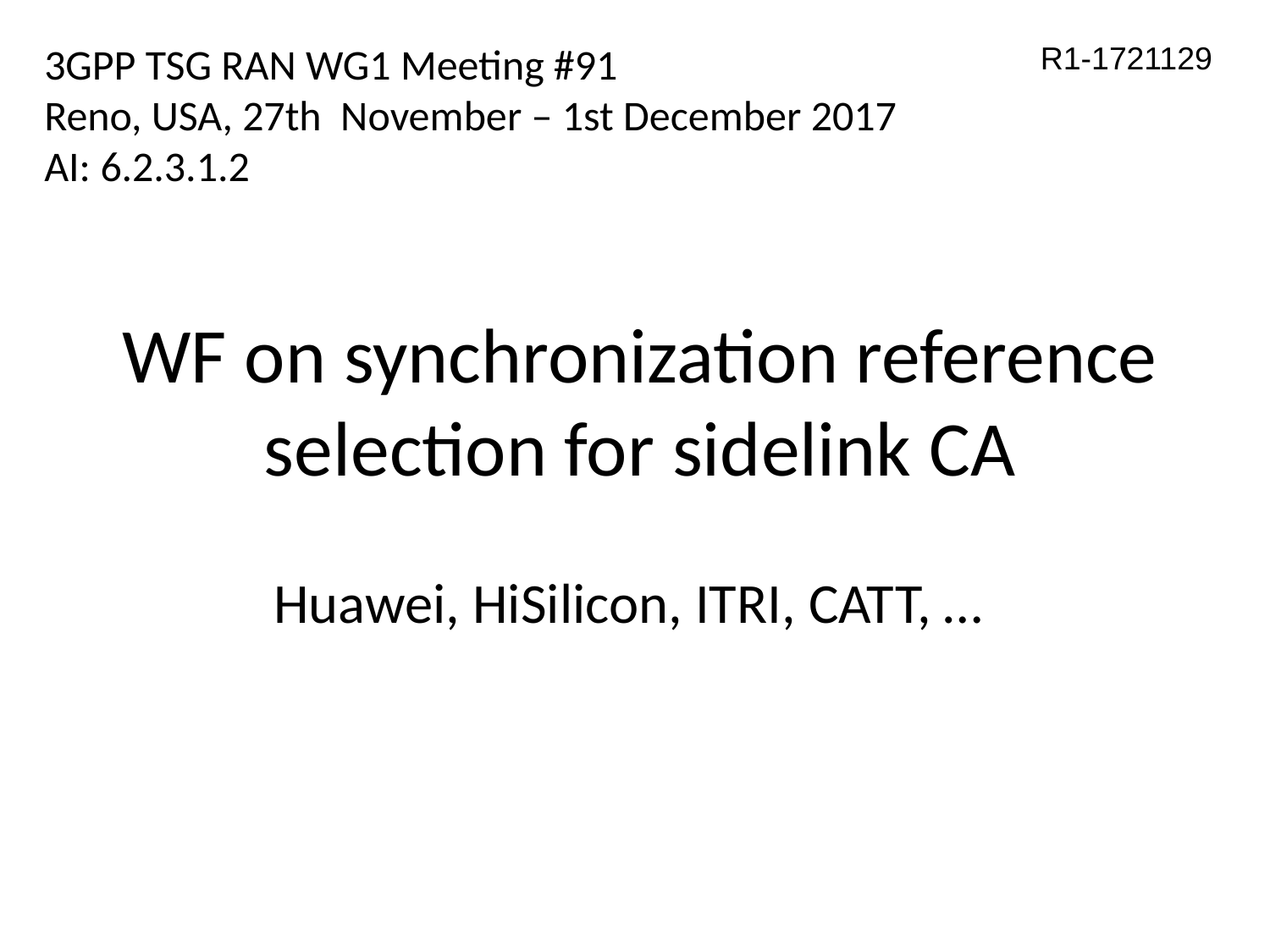

3GPP TSG RAN WG1 Meeting #91
Reno, USA, 27th  November – 1st December 2017
AI: 6.2.3.1.2
R1-1721129
# WF on synchronization reference selection for sidelink CA
Huawei, HiSilicon, ITRI, CATT, …